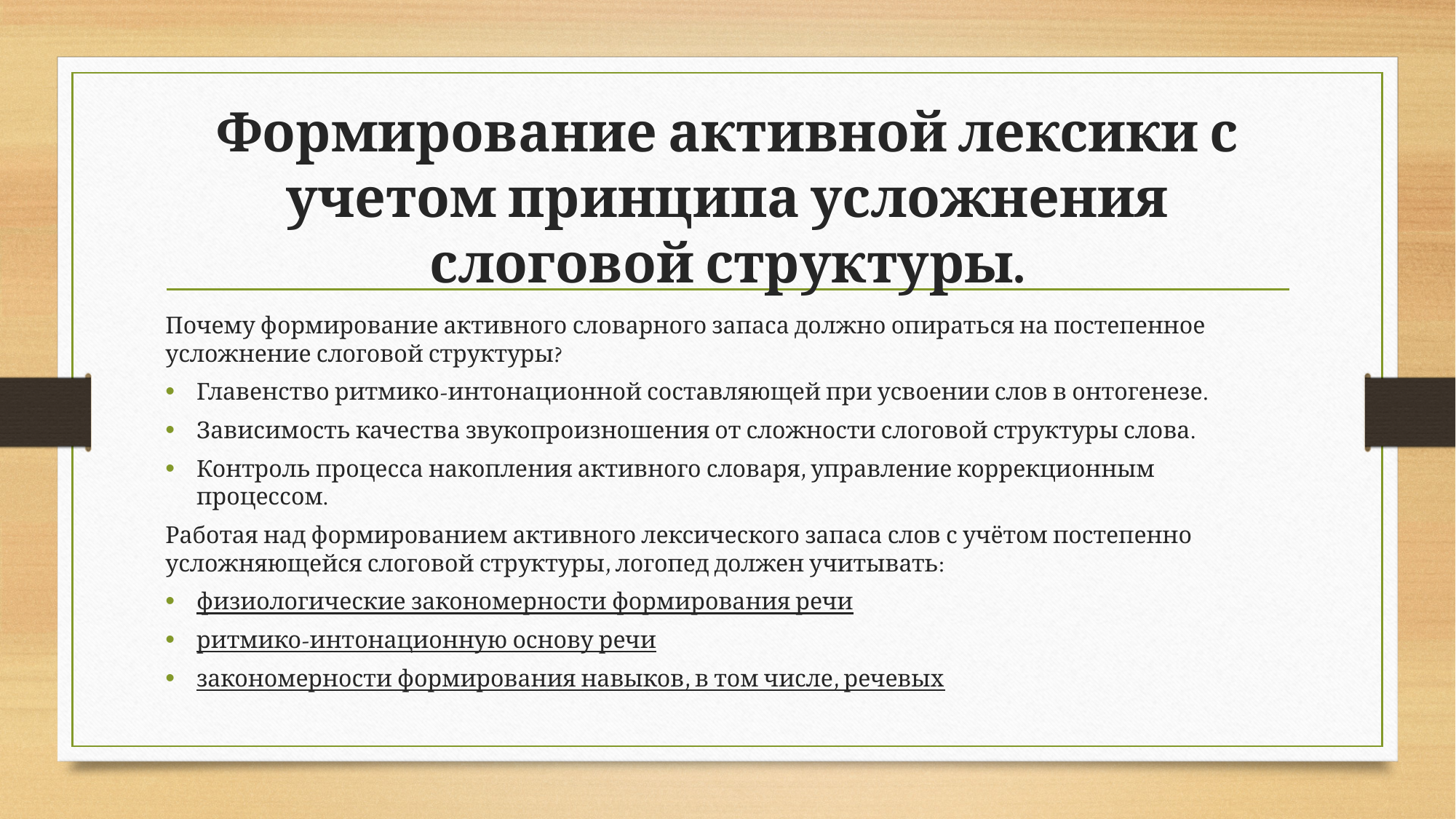

# Формирование активной лексики с учетом принципа усложнения слоговой структуры.
Почему формирование активного словарного запаса должно опираться на постепенное усложнение слоговой структуры?
Главенство ритмико-интонационной составляющей при усвоении слов в онтогенезе.
Зависимость качества звукопроизношения от сложности слоговой структуры слова.
Контроль процесса накопления активного словаря, управление коррекционным процессом.
Работая над формированием активного лексического запаса слов с учётом постепенно усложняющейся слоговой структуры, логопед должен учитывать:
физиологические закономерности формирования речи
ритмико-интонационную основу речи
закономерности формирования навыков, в том числе, речевых